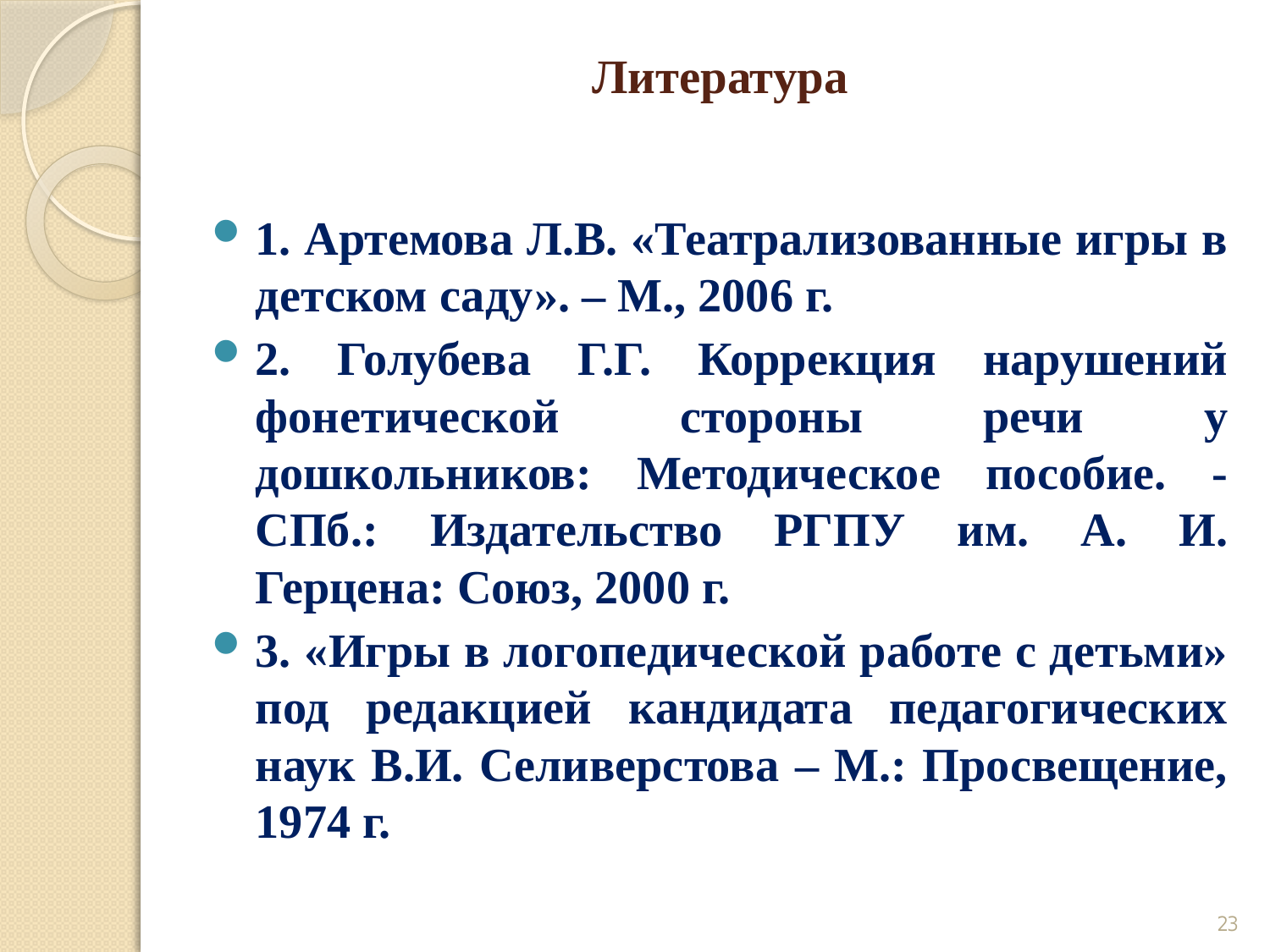

# Литература
1. Артемова Л.В. «Театрализованные игры в детском саду». – М., 2006 г.
2. Голубева Г.Г. Коррекция нарушений фонетической стороны речи у дошкольников: Методическое пособие. - СПб.: Издательство РГПУ им. А. И. Герцена: Союз, 2000 г.
3. «Игры в логопедической работе с детьми» под редакцией кандидата педагогических наук В.И. Селиверстова – М.: Просвещение, 1974 г.

23